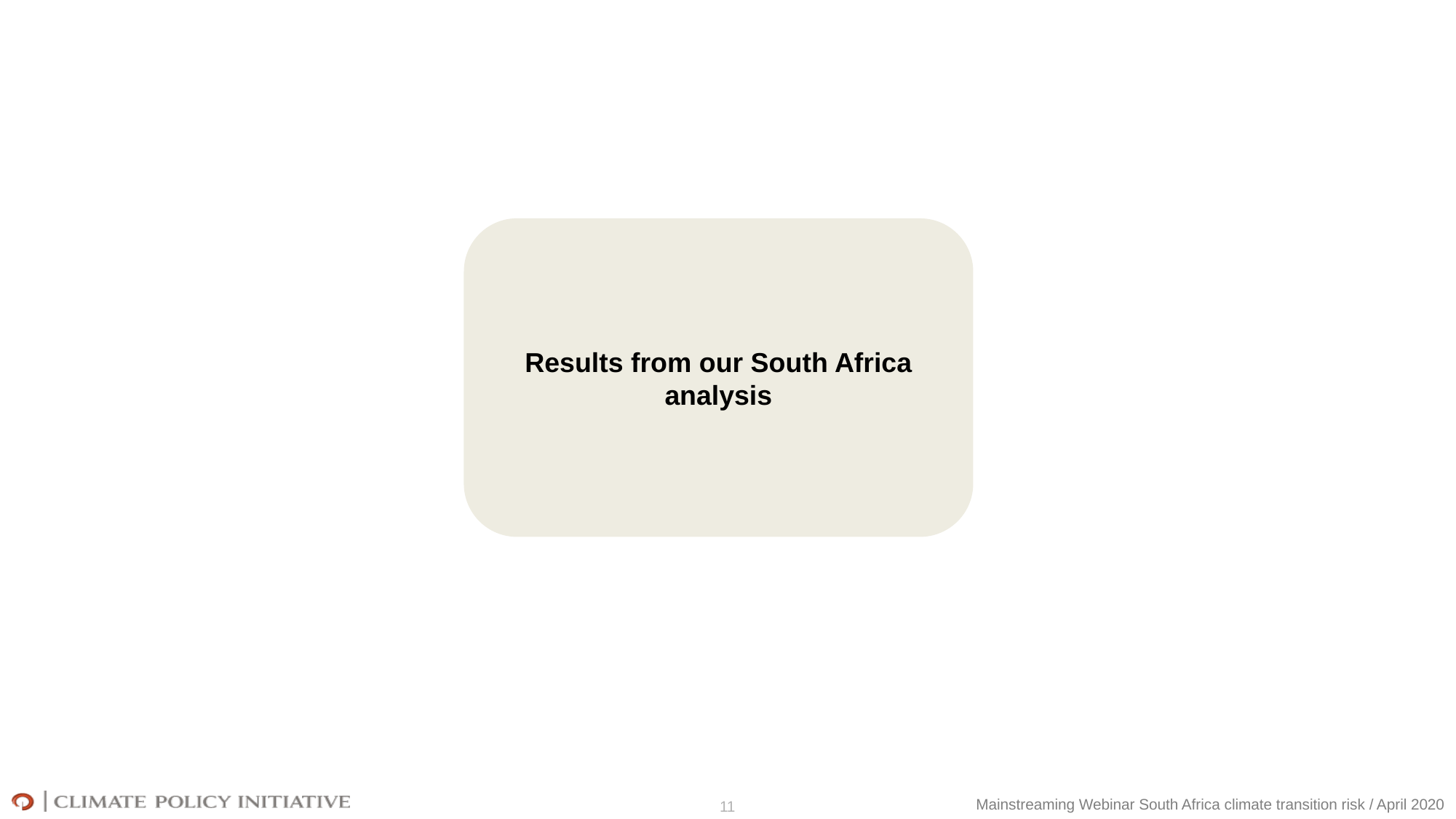

Results from our South Africa analysis
11